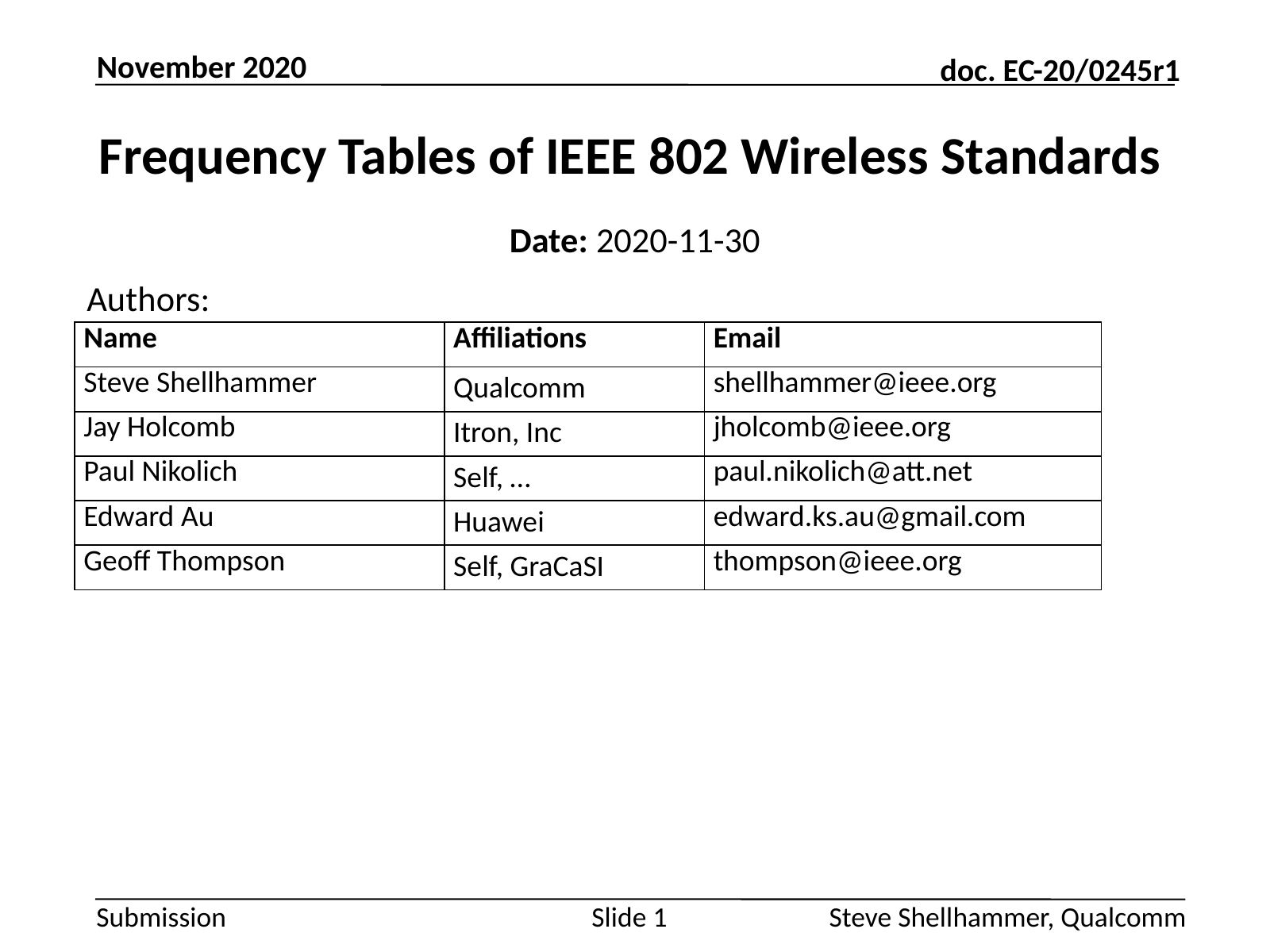

November 2020
# Frequency Tables of IEEE 802 Wireless Standards
Date: 2020-11-30
Authors:
| Name | Affiliations | Email |
| --- | --- | --- |
| Steve Shellhammer | Qualcomm | shellhammer@ieee.org |
| Jay Holcomb | Itron, Inc | jholcomb@ieee.org |
| Paul Nikolich | Self, … | paul.nikolich@att.net |
| Edward Au | Huawei | edward.ks.au@gmail.com |
| Geoff Thompson | Self, GraCaSI | thompson@ieee.org |
Steve Shellhammer, Qualcomm
Slide 1